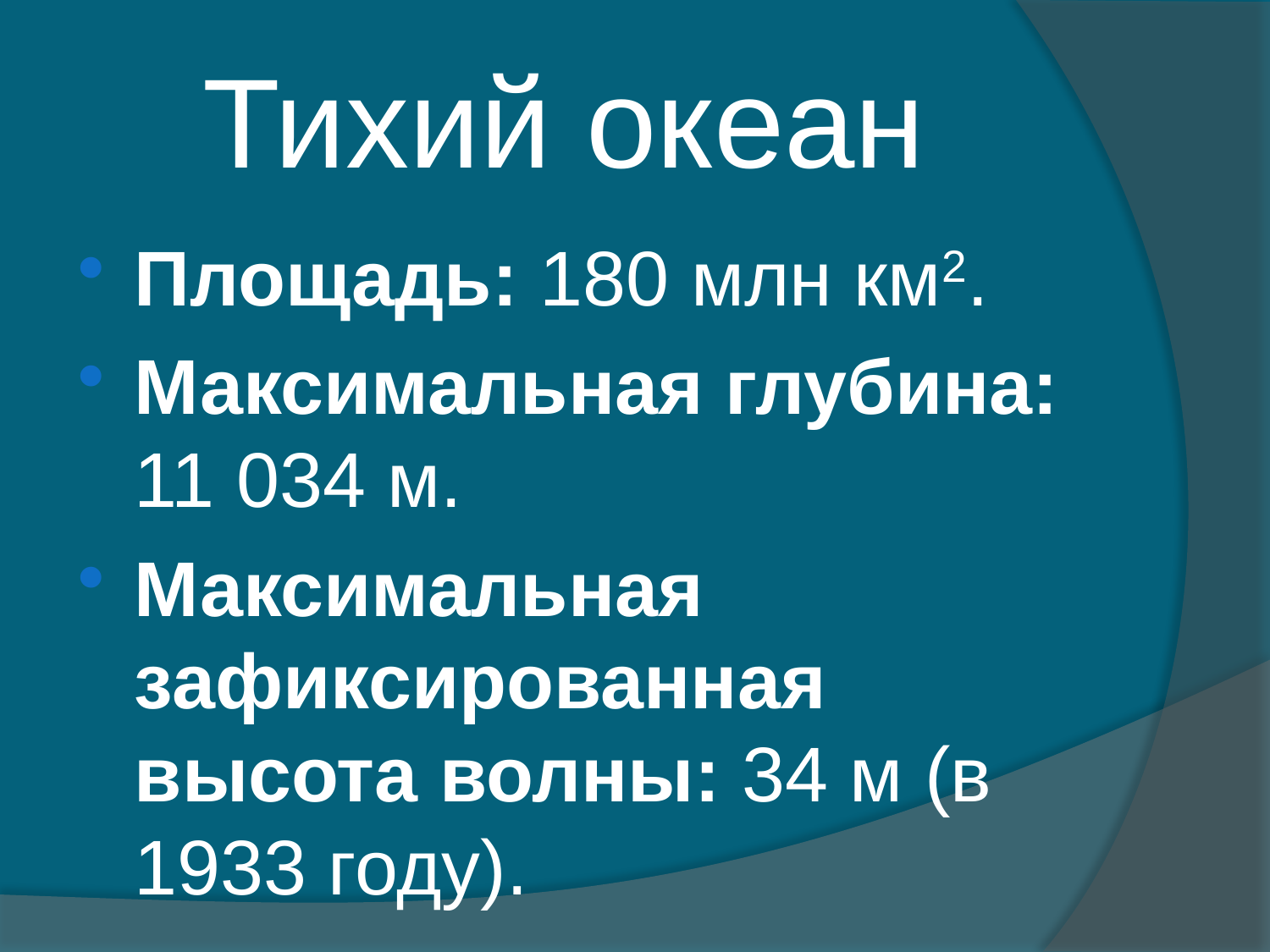

# Тихий океан
Площадь: 180 млн км2.
Максимальная глубина: 11 034 м.
Максимальная зафиксированная высота волны: 34 м (в 1933 году).